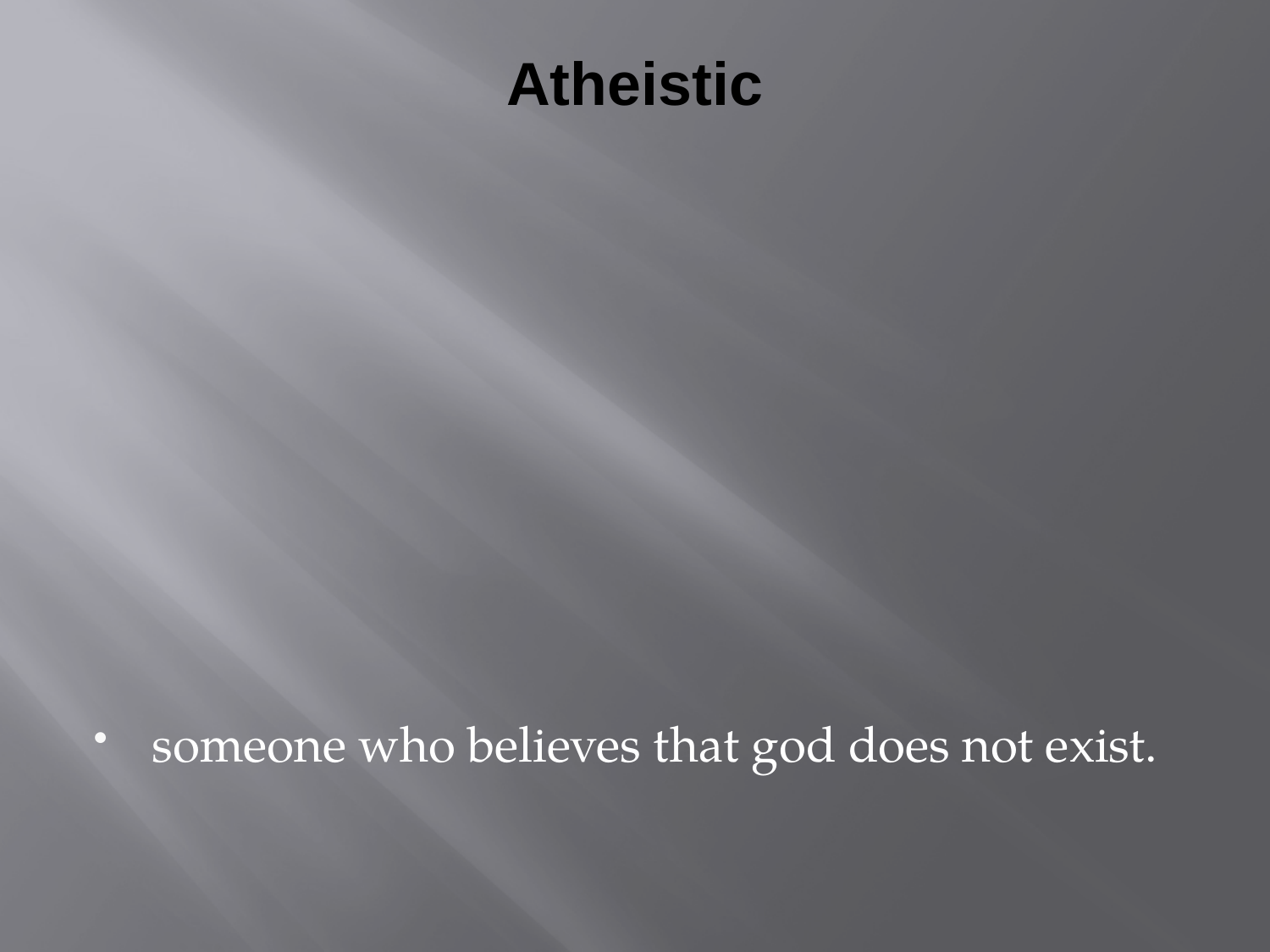

# Atheistic

someone who believes that god does not exist.